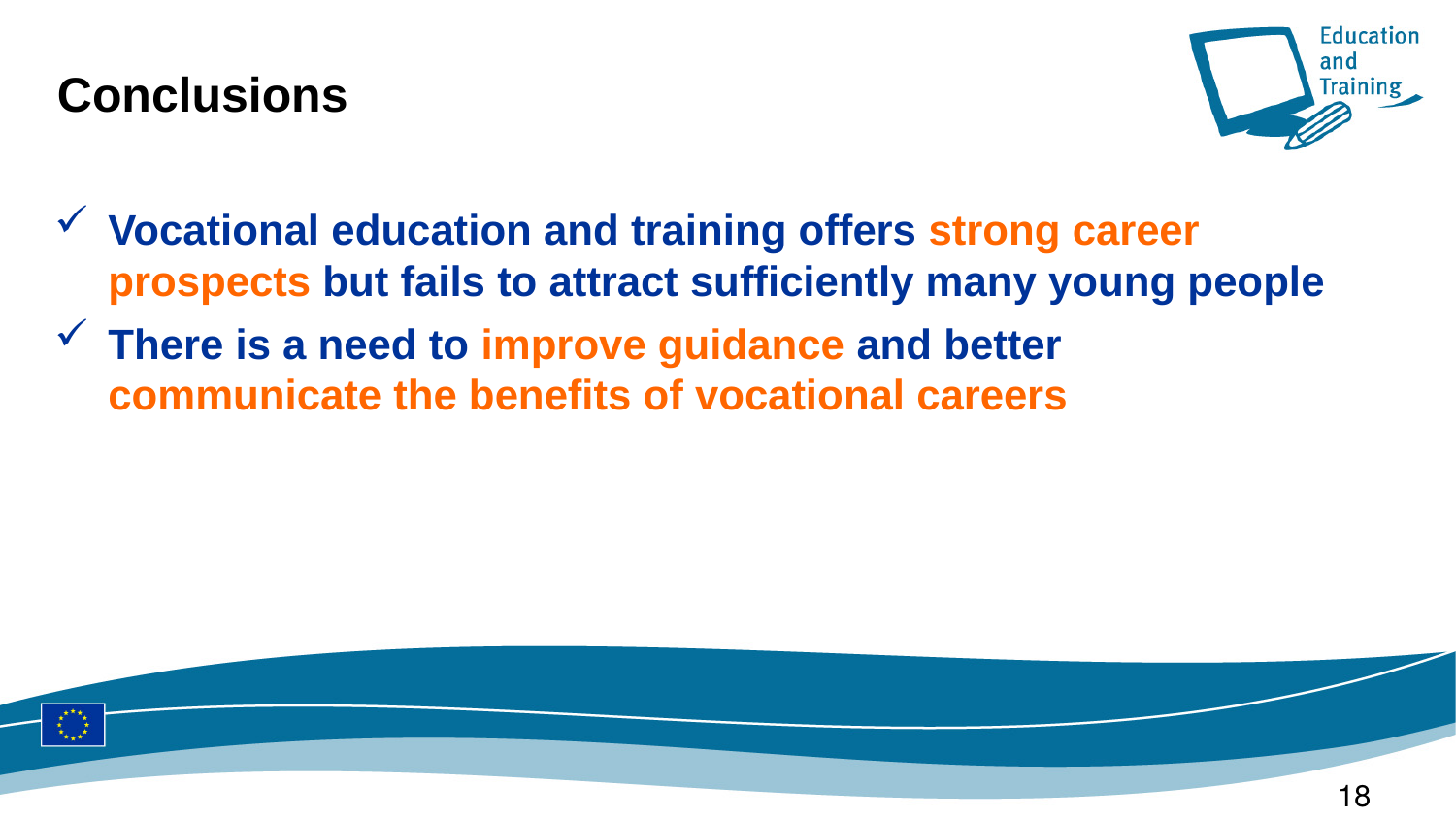

# Conclusions

Vocational education and training offers strong career prospects but fails to attract sufficiently many young people
There is a need to improve guidance and better communicate the benefits of vocational careers